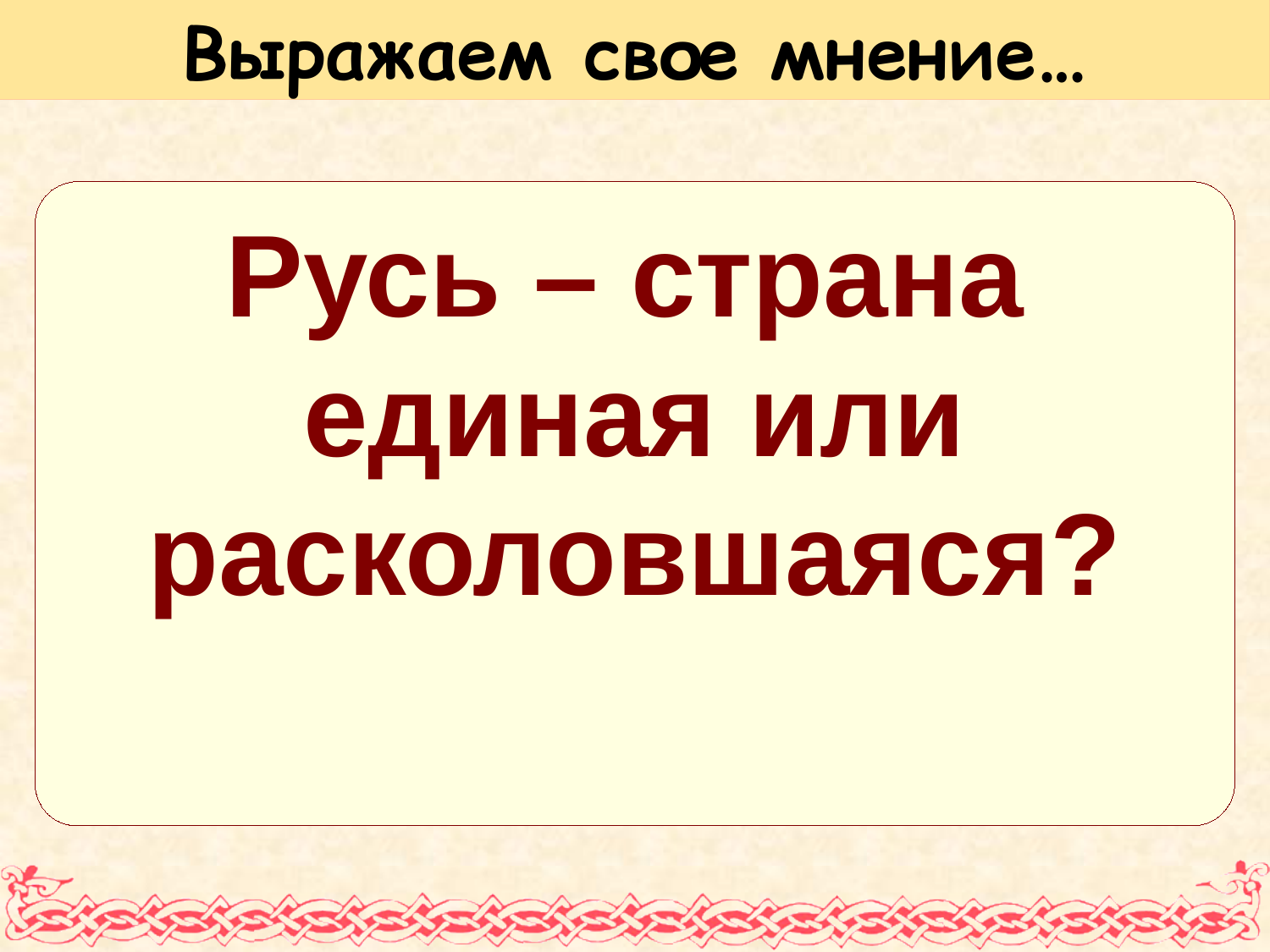

# Выражаем свое мнение…
 Русь – страна  единая или расколовшаяся?